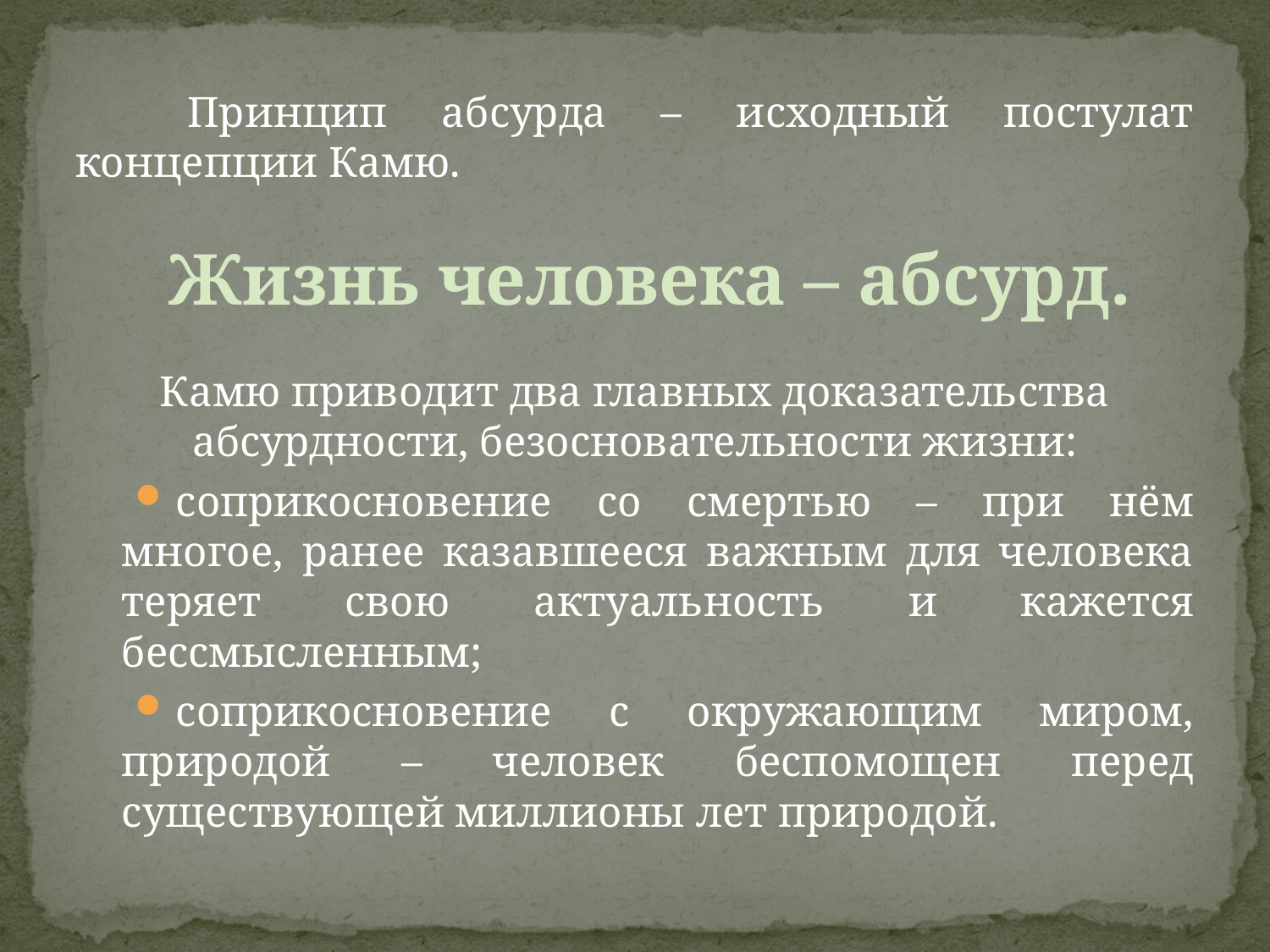

#
 Принцип абсурда – исходный постулат концепции Камю.

Камю приводит два главных доказательства абсурдности, безосновательности жизни:
соприкосновение со смертью – при нём многое, ранее казавшееся важным для человека теряет свою актуальность и кажется бессмысленным;
соприкосновение с окружающим миром, природой – человек беспомощен перед существующей миллионы лет природой.

Жизнь человека – абсурд.